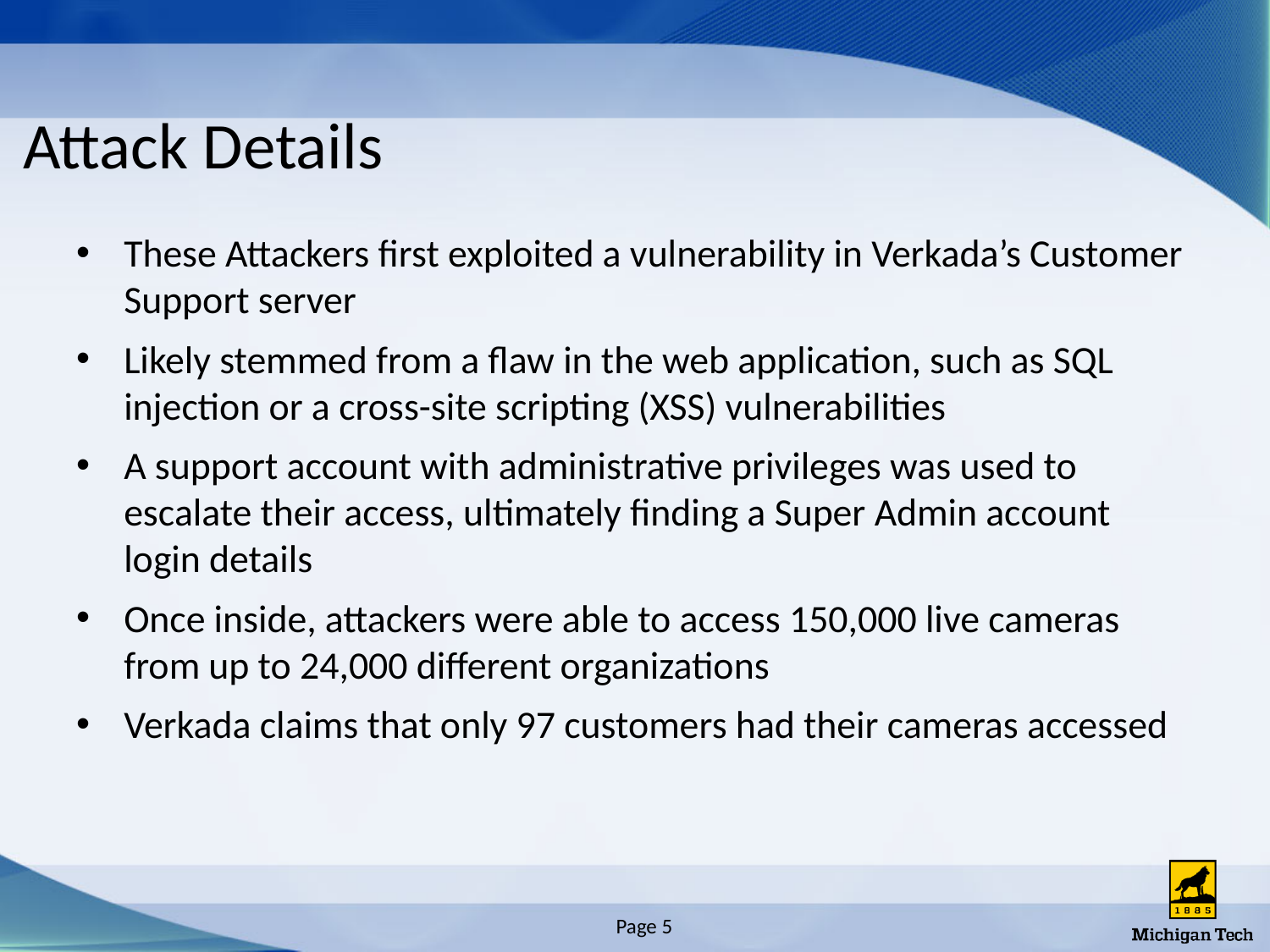

# Attack Details
These Attackers first exploited a vulnerability in Verkada’s Customer Support server
Likely stemmed from a flaw in the web application, such as SQL injection or a cross-site scripting (XSS) vulnerabilities
A support account with administrative privileges was used to escalate their access, ultimately finding a Super Admin account login details
Once inside, attackers were able to access 150,000 live cameras from up to 24,000 different organizations
Verkada claims that only 97 customers had their cameras accessed